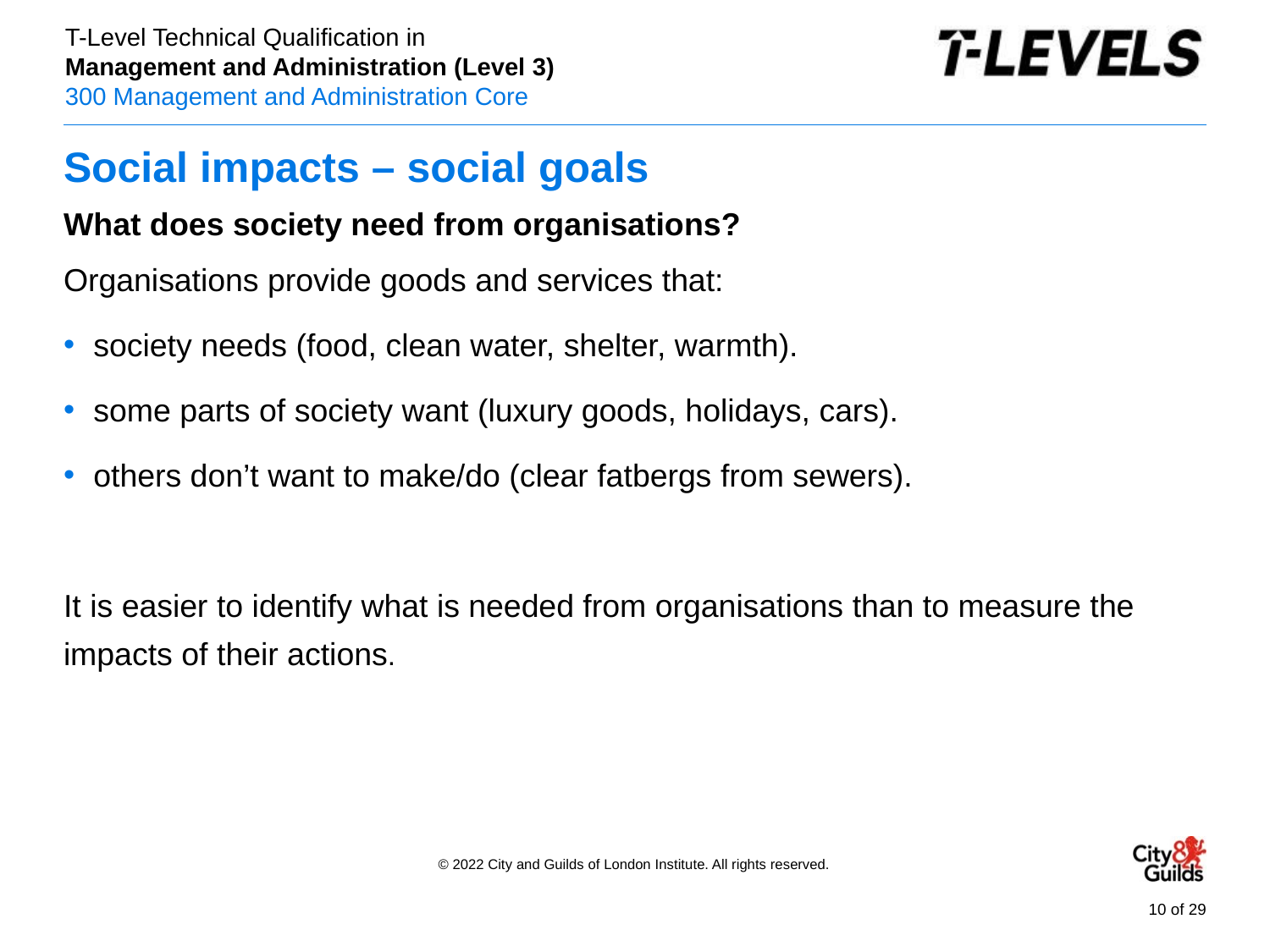

# Social impacts – social goals
What does society need from organisations?
Organisations provide goods and services that:
society needs (food, clean water, shelter, warmth).
some parts of society want (luxury goods, holidays, cars).
others don’t want to make/do (clear fatbergs from sewers).

It is easier to identify what is needed from organisations than to measure the impacts of their actions.